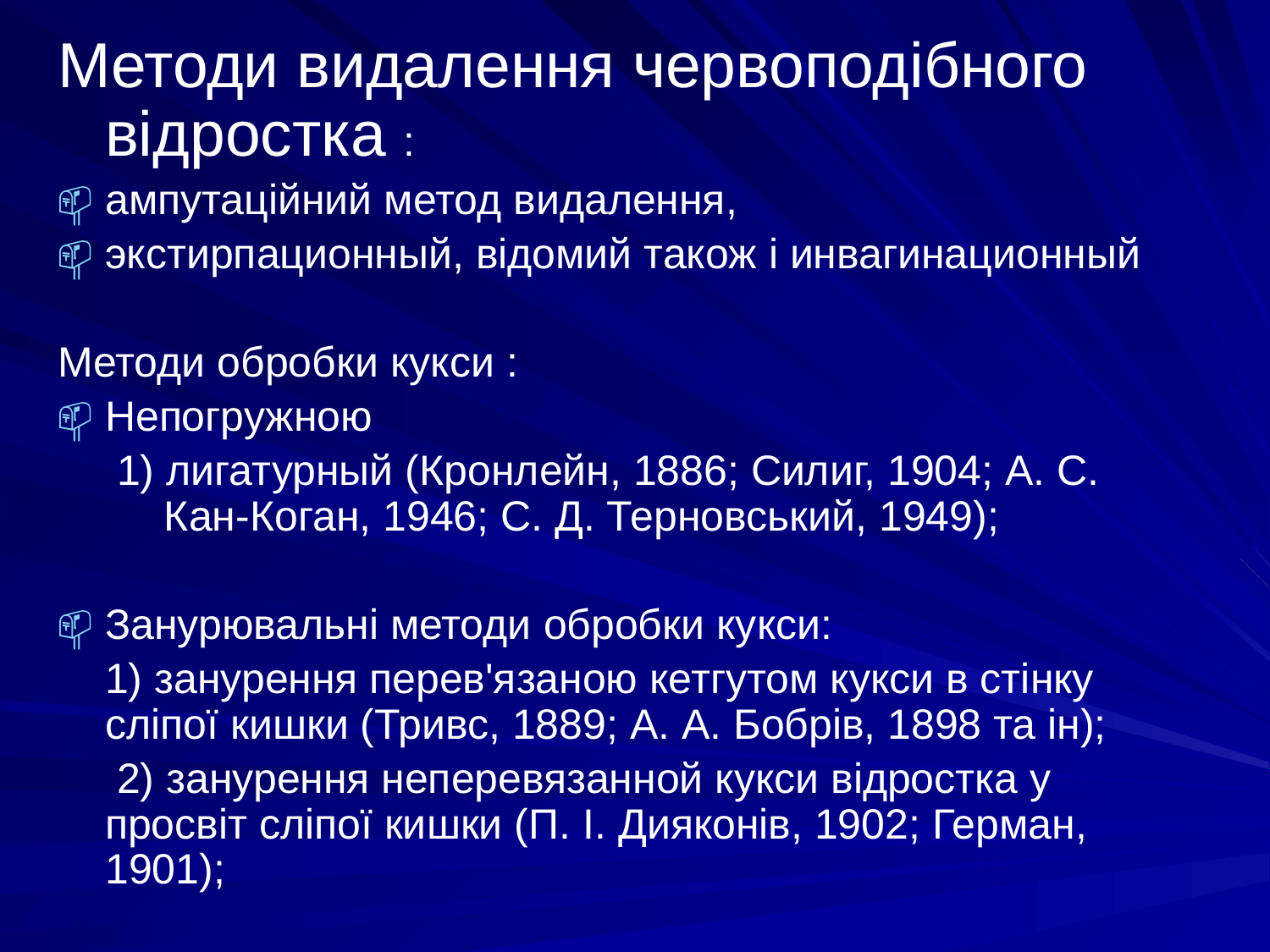

Методи видалення червоподібного відростка :
ампутаційний метод видалення,
экстирпационный, відомий також і инвагинационный

Методи обробки кукси :
Непогружною
     1) лигатурный (Кронлейн, 1886; Силиг, 1904; А. С.            Кан-Коган, 1946; С. Д. Терновський, 1949);

Занурювальні методи обробки кукси:
    1) занурення перев'язаною кетгутом кукси в стінку сліпої кишки (Тривс, 1889; А. А. Бобрів, 1898 та ін);
     2) занурення неперевязанной кукси відростка у просвіт сліпої кишки (П. І. Дияконів, 1902; Герман, 1901);